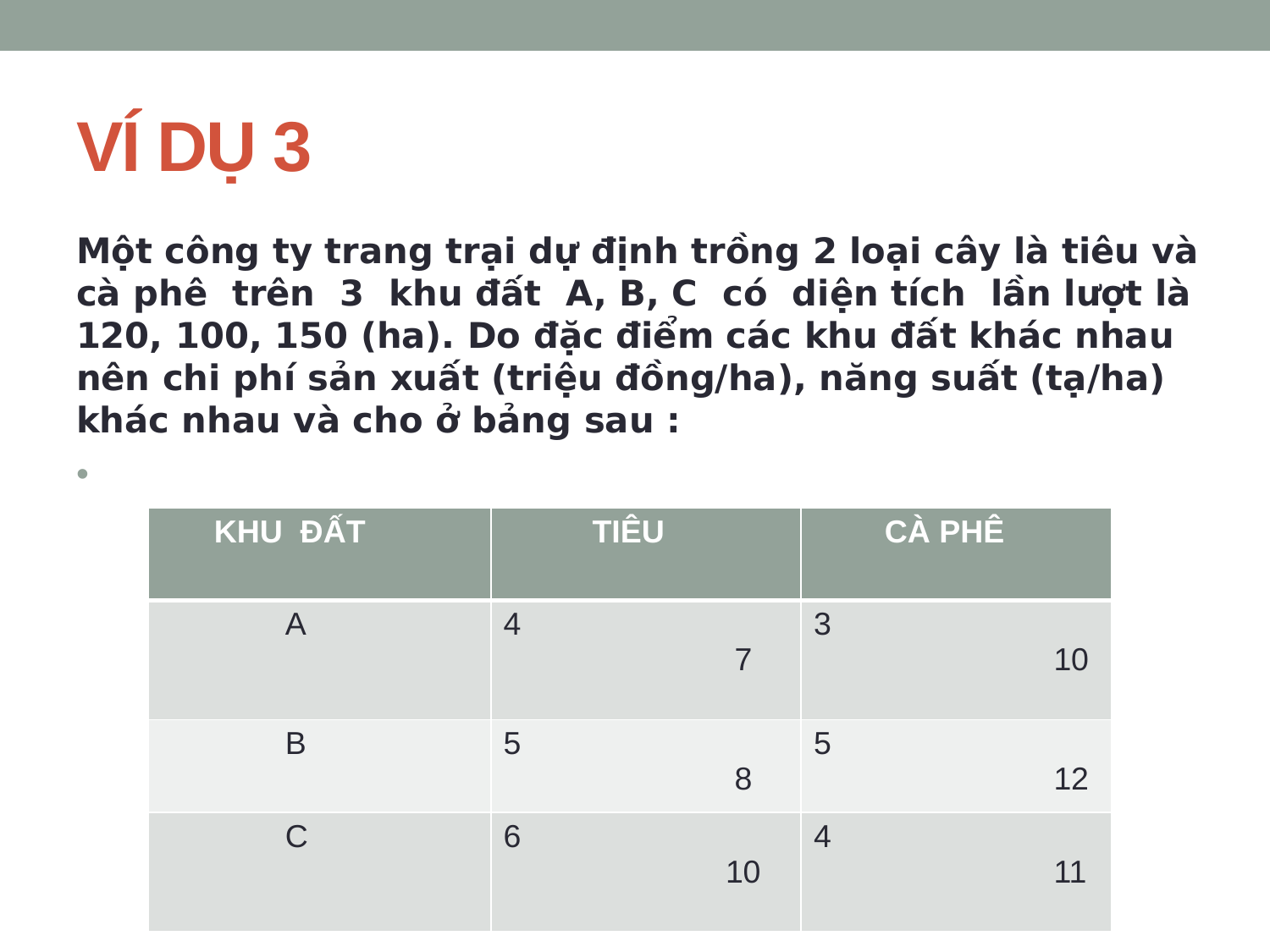

# VÍ DỤ 3
Một công ty trang trại dự định trồng 2 loại cây là tiêu và cà phê  trên  3  khu đất  A, B, C  có  diện tích  lần lượt là 120, 100, 150 (ha). Do đặc điểm các khu đất khác nhau nên chi phí sản xuất (triệu đồng/ha), năng suất (tạ/ha)  khác nhau và cho ở bảng sau :

| KHU ĐẤT | TIÊU | CÀ PHÊ |
| --- | --- | --- |
| A | 4 7 | 3 10 |
| B | 5 8 | 5 12 |
| C | 6 10 | 4 11 |